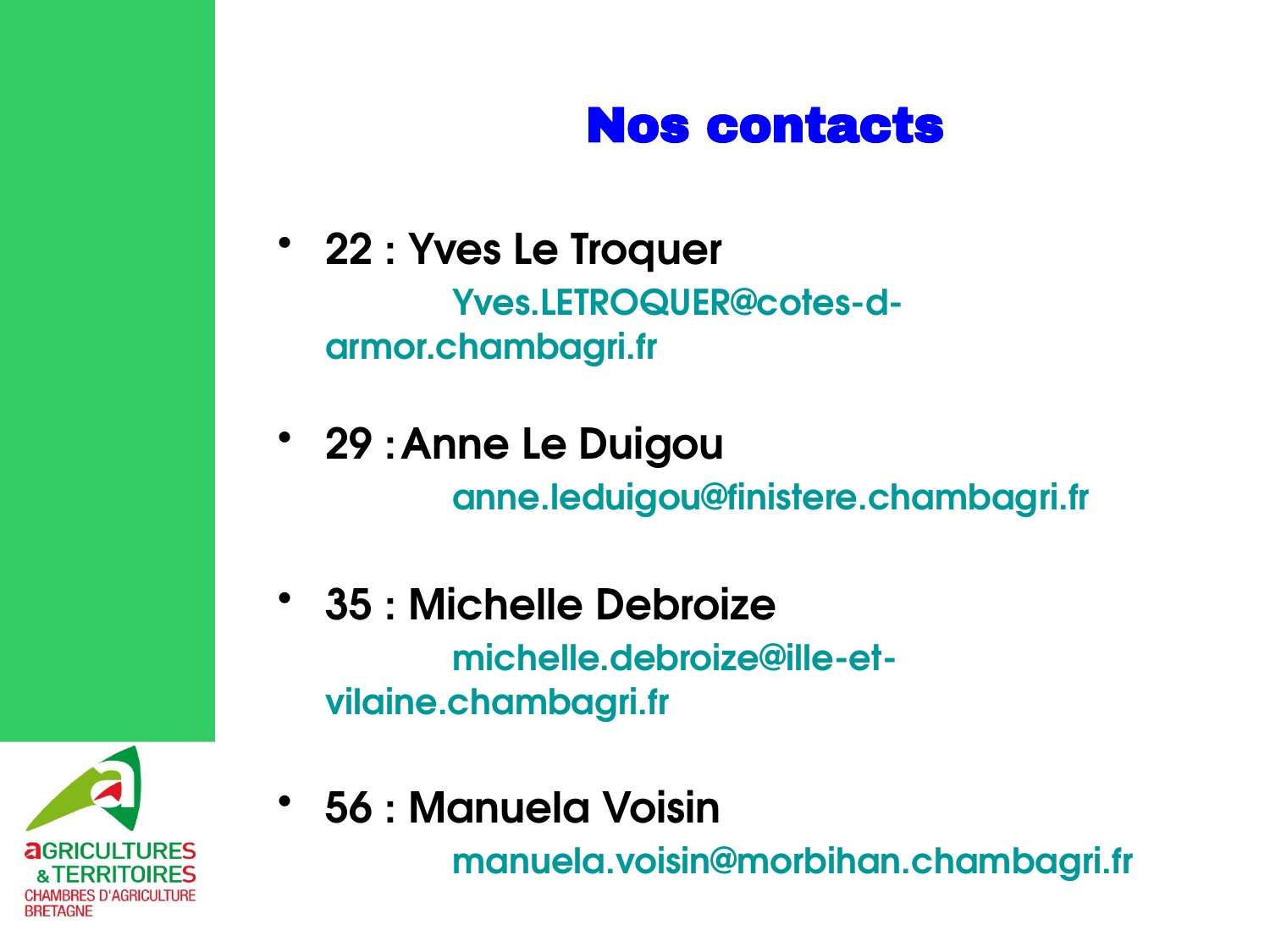

# Nos contacts
22 : Yves Le Troquer
		Yves.LETROQUER@cotes-d-armor.chambagri.fr
29 :	Anne Le Duigou
		anne.leduigou@finistere.chambagri.fr
35 : Michelle Debroize
		michelle.debroize@ille-et-vilaine.chambagri.fr
56 : Manuela Voisin
		manuela.voisin@morbihan.chambagri.fr